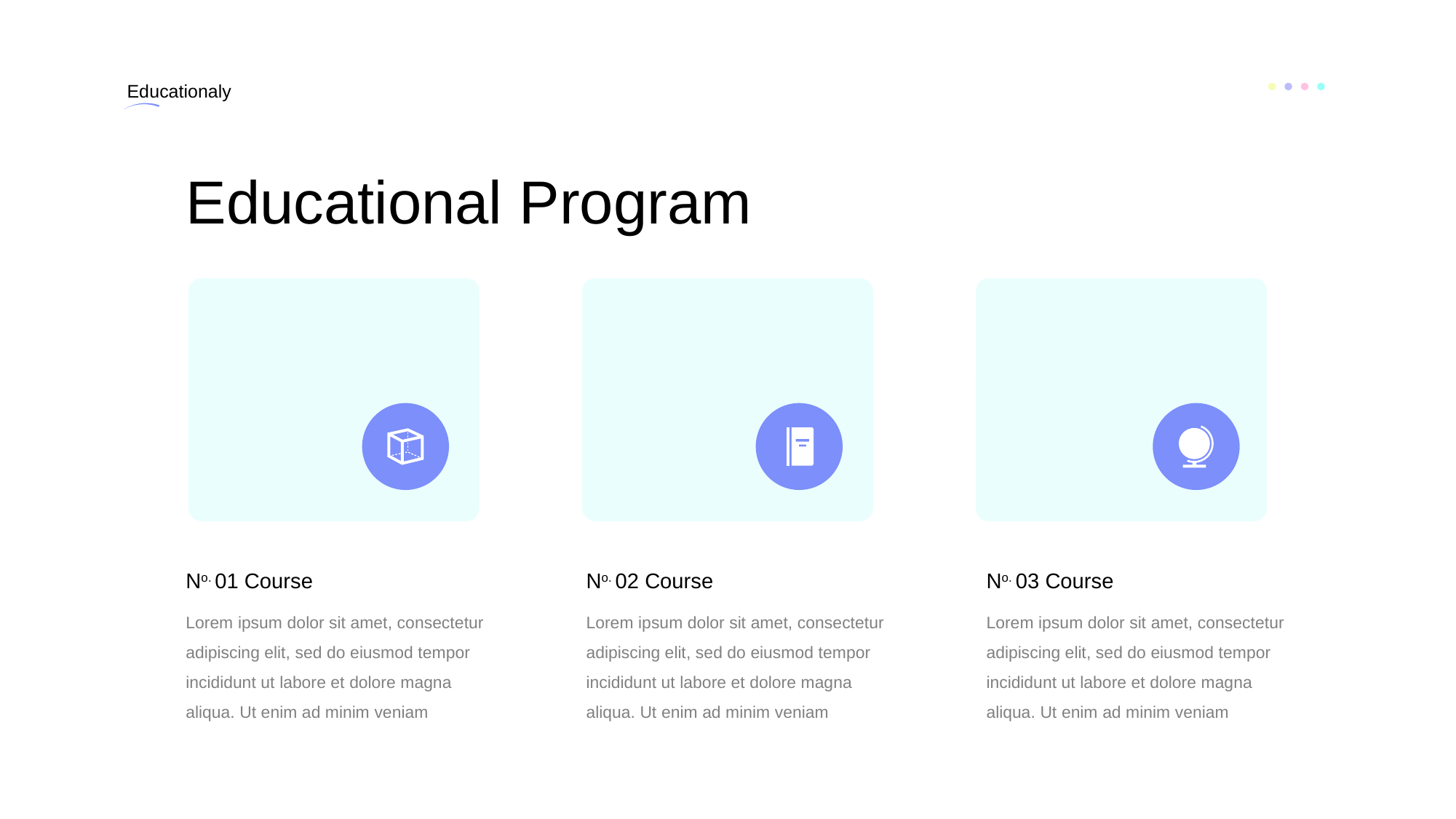

Educationaly

Educational Program

No. 01 Course
No. 02 Course
No. 03 Course
Lorem ipsum dolor sit amet, consectetur adipiscing elit, sed do eiusmod tempor incididunt ut labore et dolore magna aliqua. Ut enim ad minim veniam
Lorem ipsum dolor sit amet, consectetur adipiscing elit, sed do eiusmod tempor incididunt ut labore et dolore magna aliqua. Ut enim ad minim veniam
Lorem ipsum dolor sit amet, consectetur adipiscing elit, sed do eiusmod tempor incididunt ut labore et dolore magna aliqua. Ut enim ad minim veniam